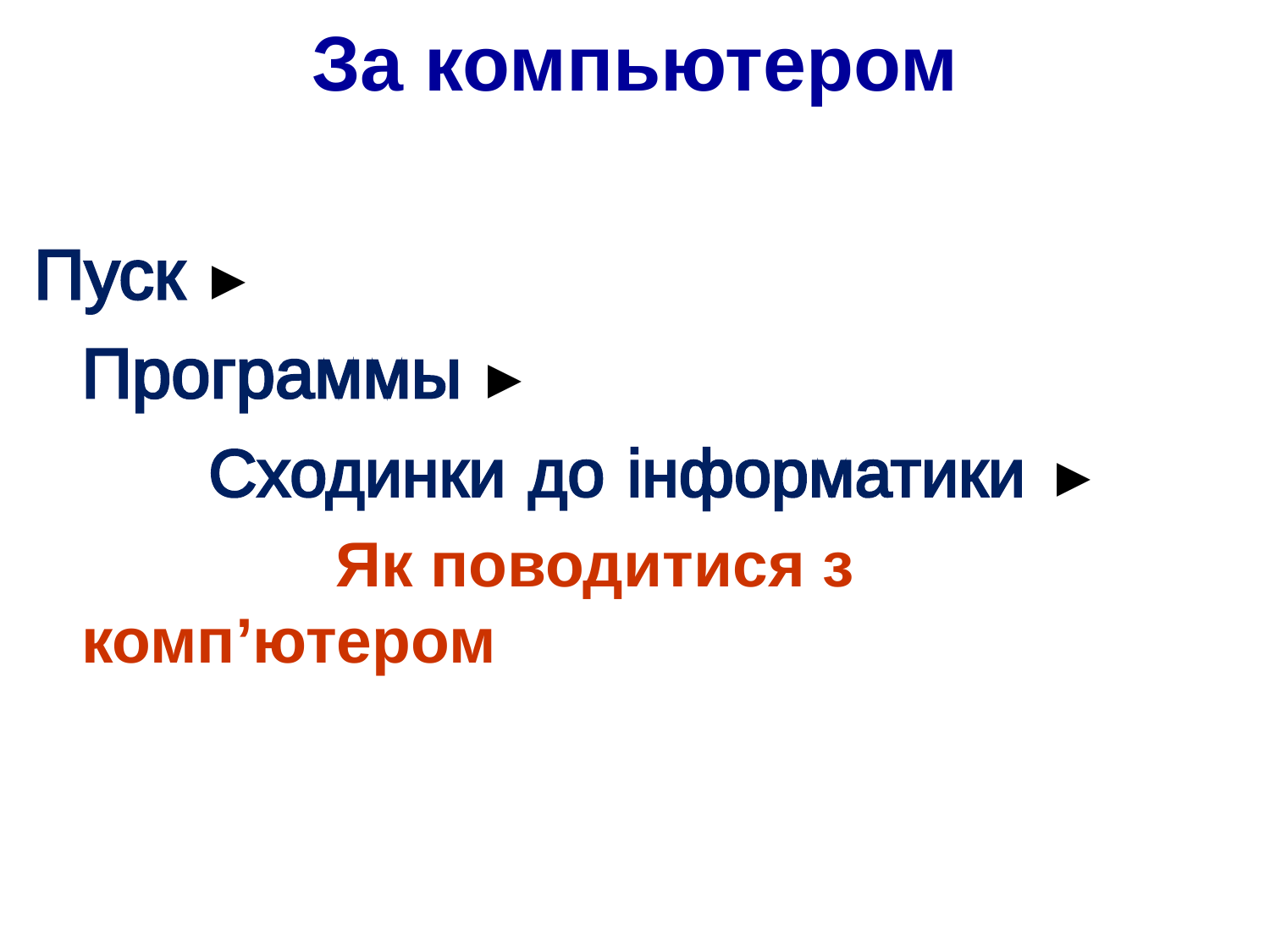

За компьютером
Пуск ►
	Программы ►
   		Сходинки до інформатики ►
			Як поводитися з комп’ютером